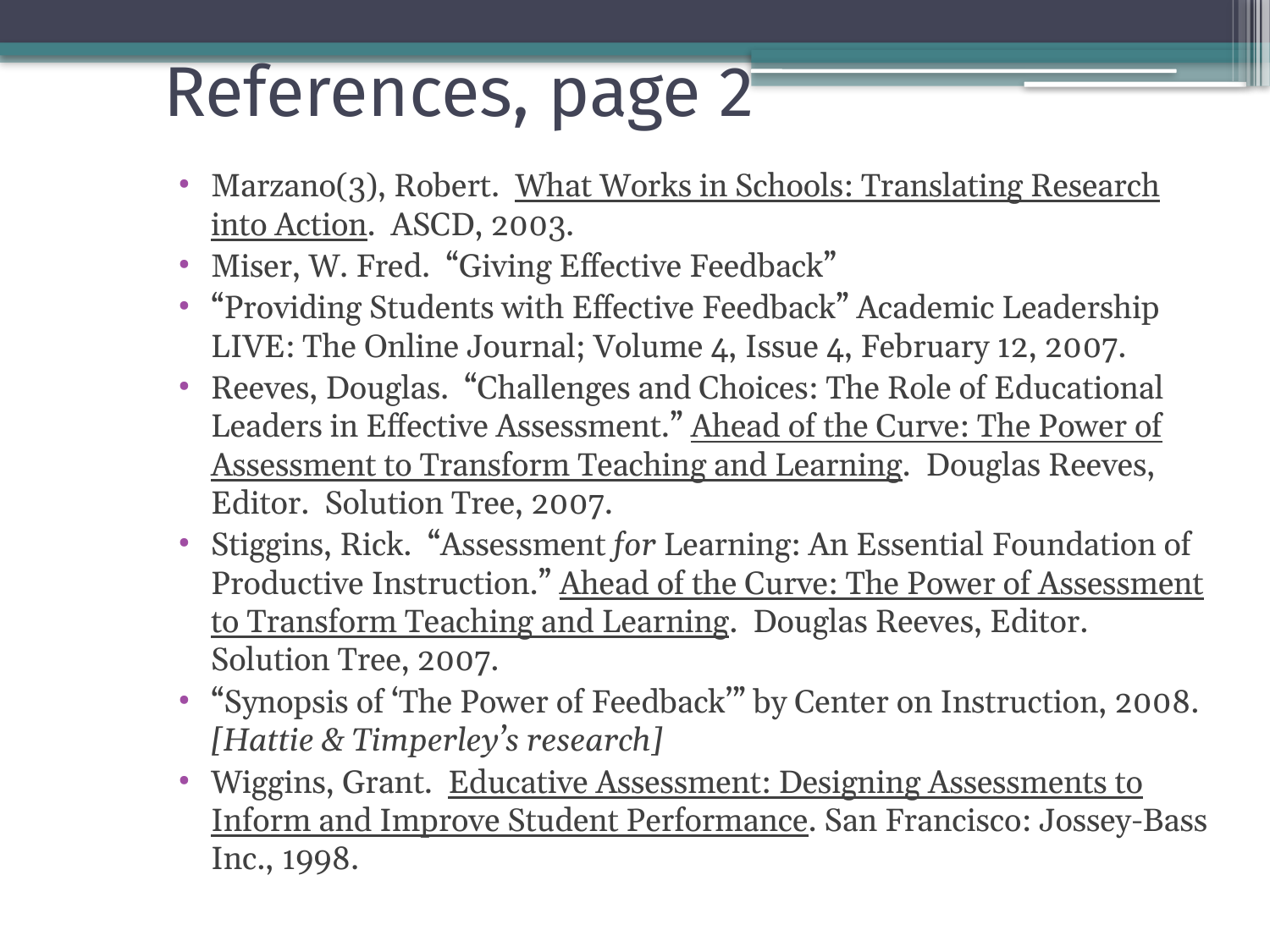

# References, page 2
Marzano(3), Robert.  What Works in Schools: Translating Research into Action.  ASCD, 2003.
Miser, W. Fred.  “Giving Effective Feedback”
“Providing Students with Effective Feedback” Academic Leadership LIVE: The Online Journal; Volume 4, Issue 4, February 12, 2007.
Reeves, Douglas.  “Challenges and Choices: The Role of Educational Leaders in Effective Assessment.” Ahead of the Curve: The Power of Assessment to Transform Teaching and Learning.  Douglas Reeves, Editor.  Solution Tree, 2007.
Stiggins, Rick.  “Assessment for Learning: An Essential Foundation of Productive Instruction.” Ahead of the Curve: The Power of Assessment to Transform Teaching and Learning.  Douglas Reeves, Editor.  Solution Tree, 2007.
“Synopsis of ‘The Power of Feedback’” by Center on Instruction, 2008.  [Hattie & Timperley’s research]
Wiggins, Grant.  Educative Assessment: Designing Assessments to Inform and Improve Student Performance. San Francisco: Jossey-Bass Inc., 1998.